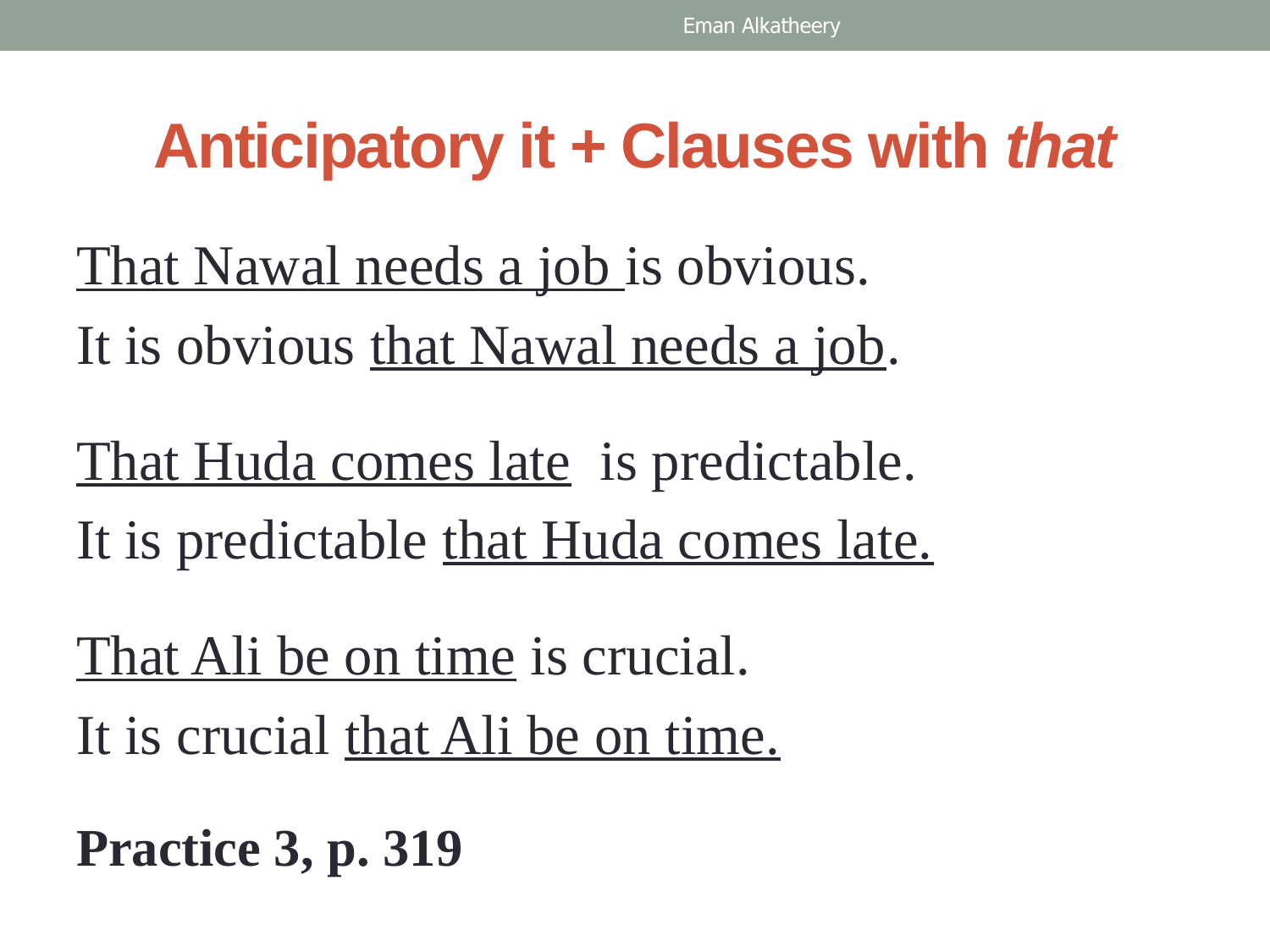

Eman Alkatheery
# Anticipatory it + Clauses with that
That Nawal needs a job is obvious.
It is obvious that Nawal needs a job.

That Huda comes late  is predictable.
It is predictable that Huda comes late.

That Ali be on time is crucial.
It is crucial that Ali be on time.

Practice 3, p. 319